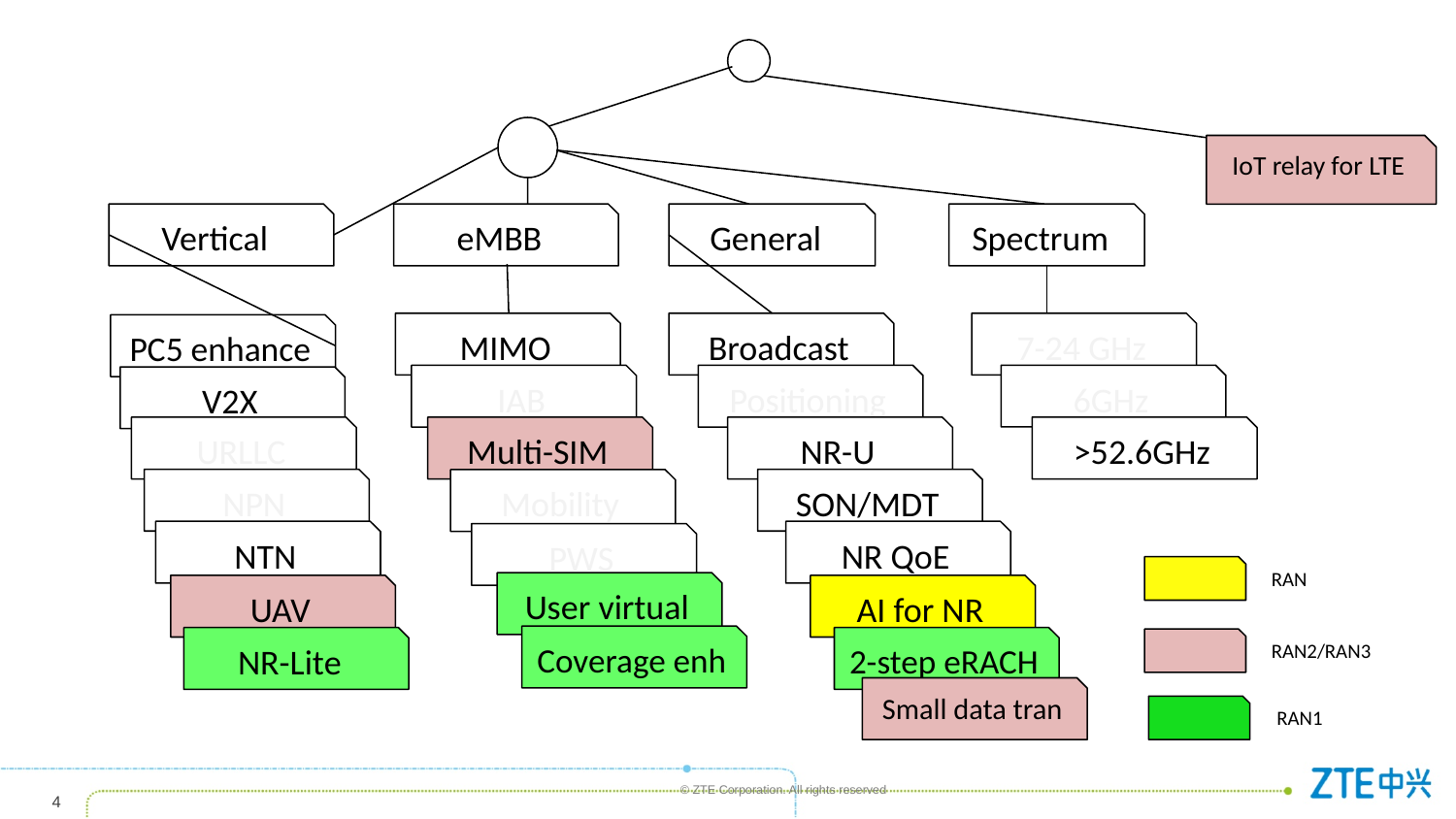

IoT relay for LTE
Vertical
eMBB
General
Spectrum
MIMO
Broadcast
7-24 GHz
PC5 enhance
6GHz
IAB
Positioning
V2X
URLLC
Multi-SIM
NR-U
>52.6GHz
NPN
SON/MDT
Mobility
NTN
NR QoE
PWS

RAN

RAN2/RAN3

RAN1
User virtual
UAV
AI for NR
Coverage enh
NR-Lite
2-step eRACH
Small data tran